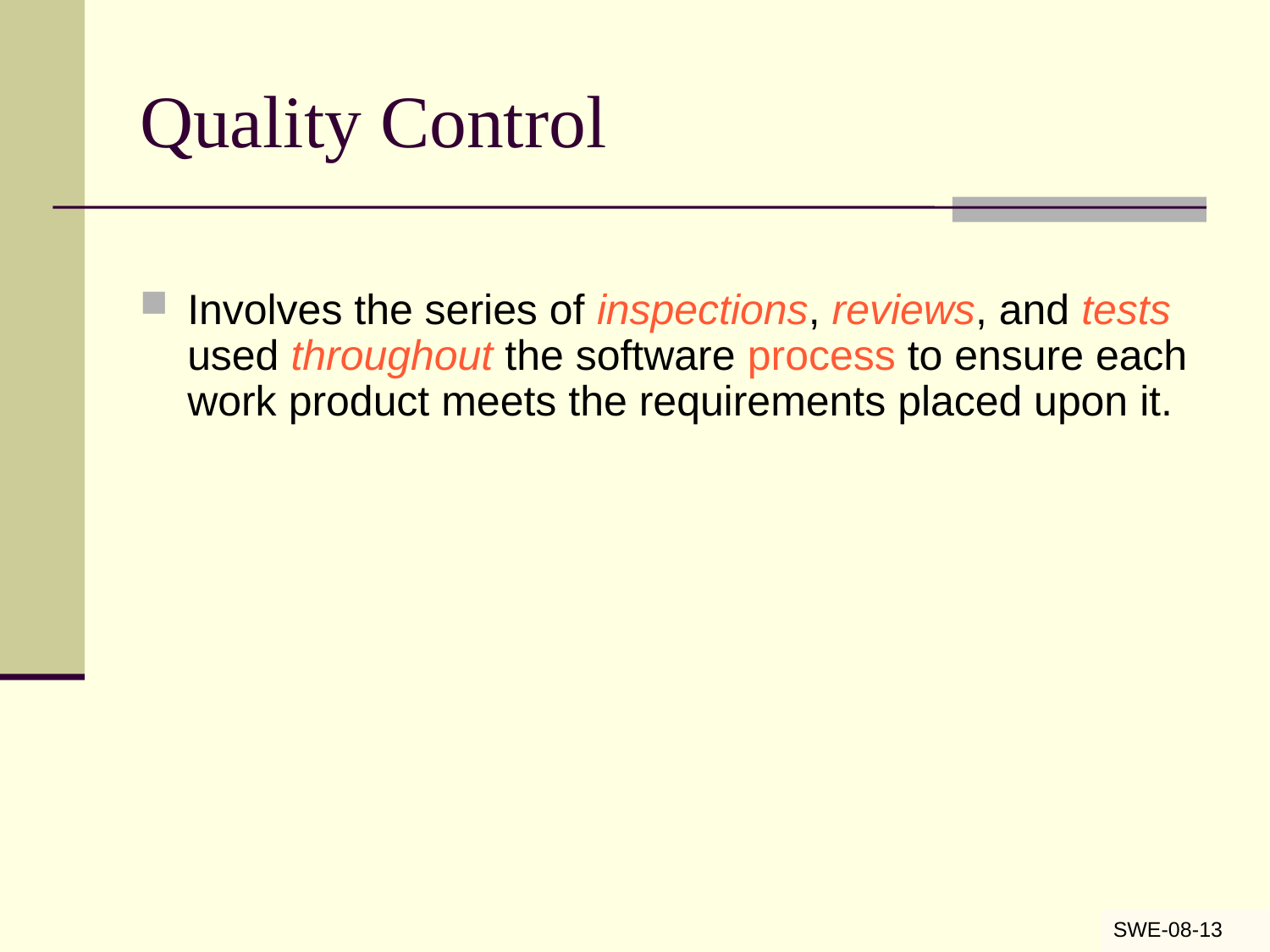

# Quality Control

Involves the series of inspections, reviews, and tests used throughout the software process to ensure each work product meets the requirements placed upon it.